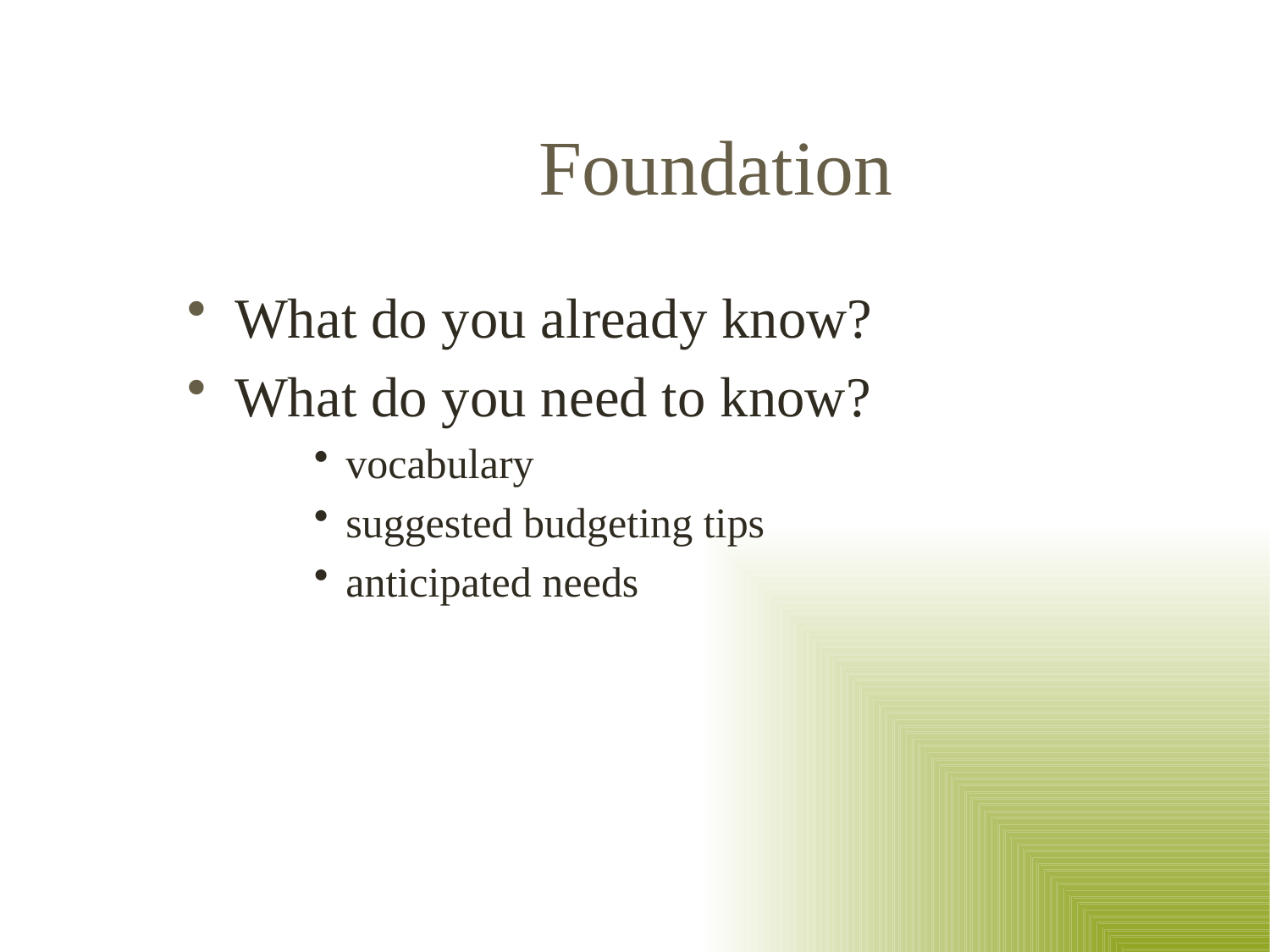

# Foundation
What do you already know?
What do you need to know?
vocabulary
suggested budgeting tips
anticipated needs